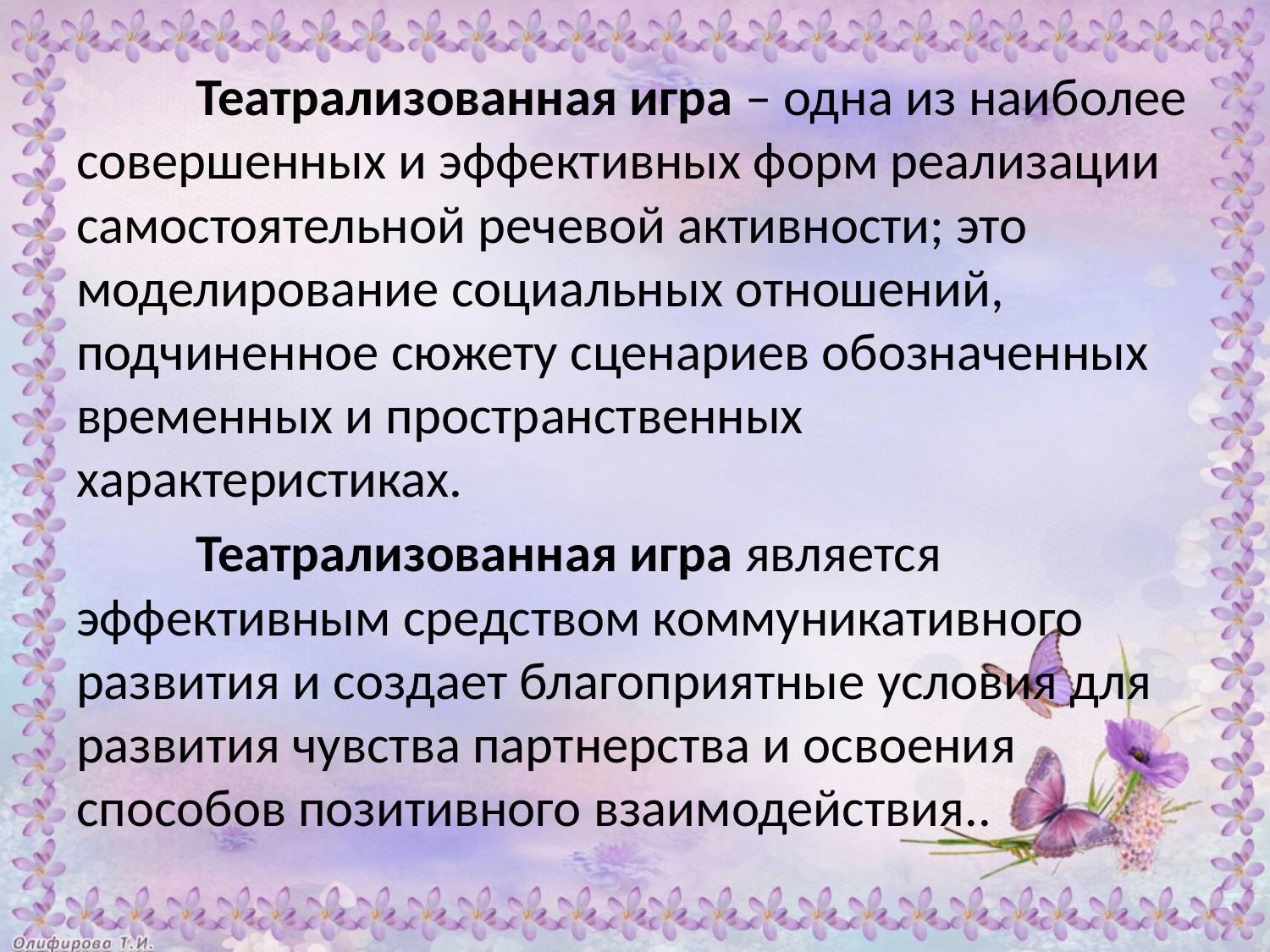

Театрализованная игра – одна из наиболее совершенных и эффективных форм реализации самостоятельной речевой активности; это моделирование социальных отношений, подчиненное сюжету сценариев обозначенных временных и пространственных характеристиках.
	Театрализованная игра является эффективным средством коммуникативного развития и создает благоприятные условия для развития чувства партнерства и освоения способов позитивного взаимодействия..